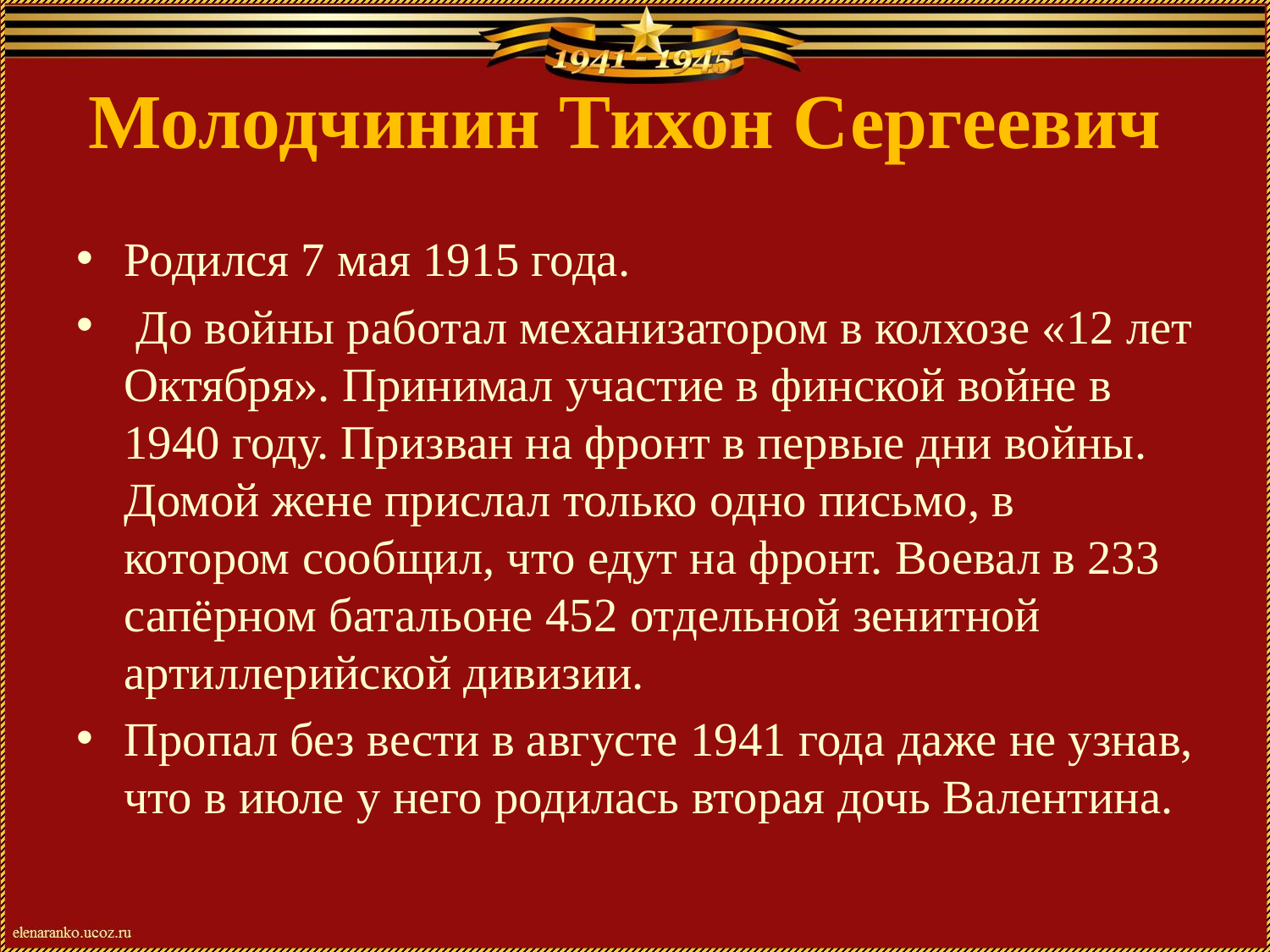

# Молодчинин Тихон Сергеевич
Родился 7 мая 1915 года.
 До войны работал механизатором в колхозе «12 лет Октября». Принимал участие в финской войне в 1940 году. Призван на фронт в первые дни войны. Домой жене прислал только одно письмо, в котором сообщил, что едут на фронт. Воевал в 233 сапёрном батальоне 452 отдельной зенитной артиллерийской дивизии.
Пропал без вести в августе 1941 года даже не узнав, что в июле у него родилась вторая дочь Валентина.